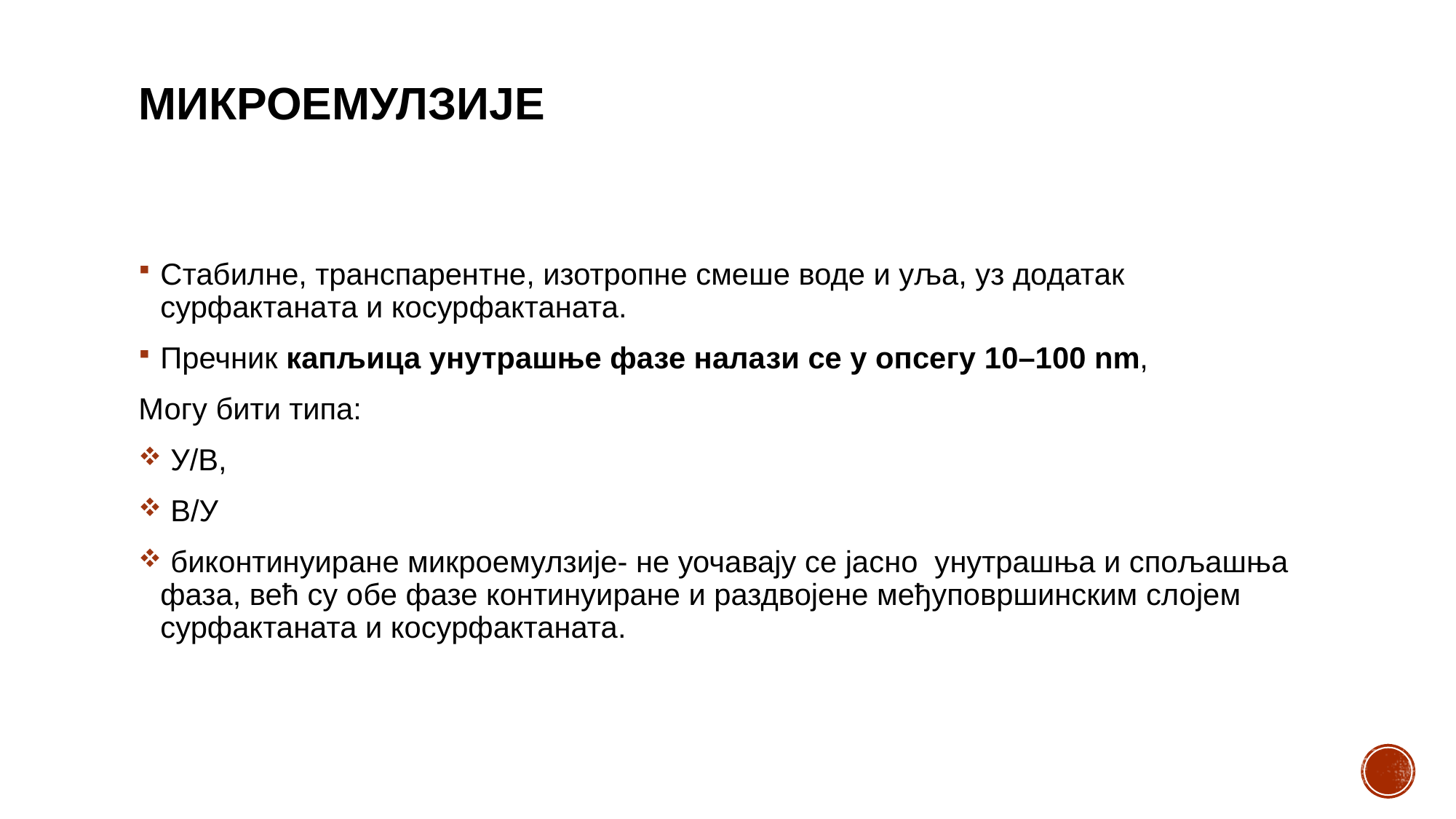

# Микроемулзије
Стабилне, транспарентне, изотропне смеше воде и уља, уз додатак сурфактаната и косурфактаната.
Пречник капљица унутрашње фазе налази се у опсегу 10–100 nm,
Могу бити типа:
 У/В,
 В/У
 биконтинуиране микроемулзије- не уочавају се јасно  унутрашња и спољашња фаза, већ су обе фазе континуиране и раздвојене међуповршинским слојем сурфактаната и косурфактаната.